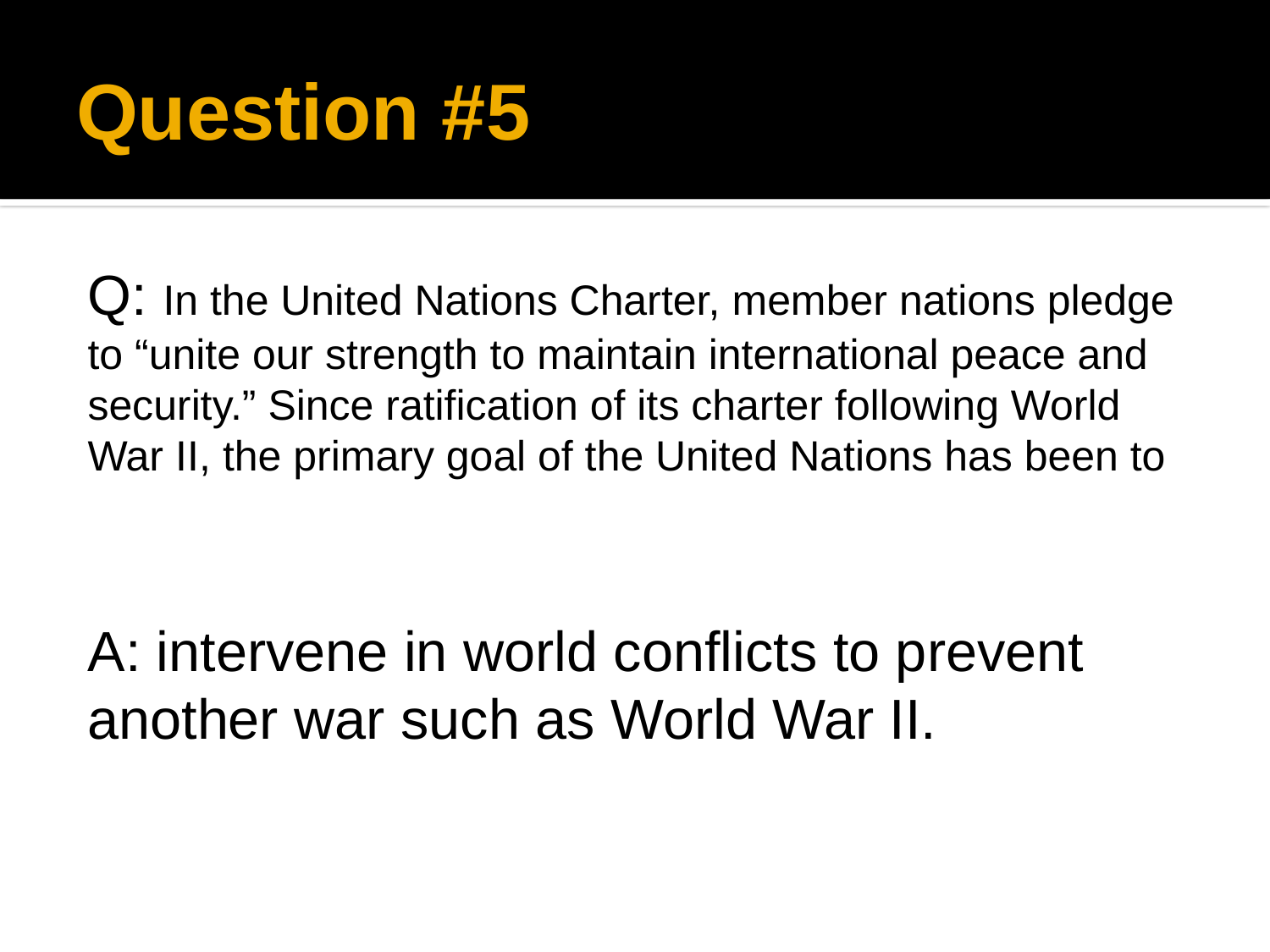

# Question #5
Q: In the United Nations Charter, member nations pledge to “unite our strength to maintain international peace and security.” Since ratification of its charter following World War II, the primary goal of the United Nations has been to

A: intervene in world conflicts to prevent another war such as World War II.